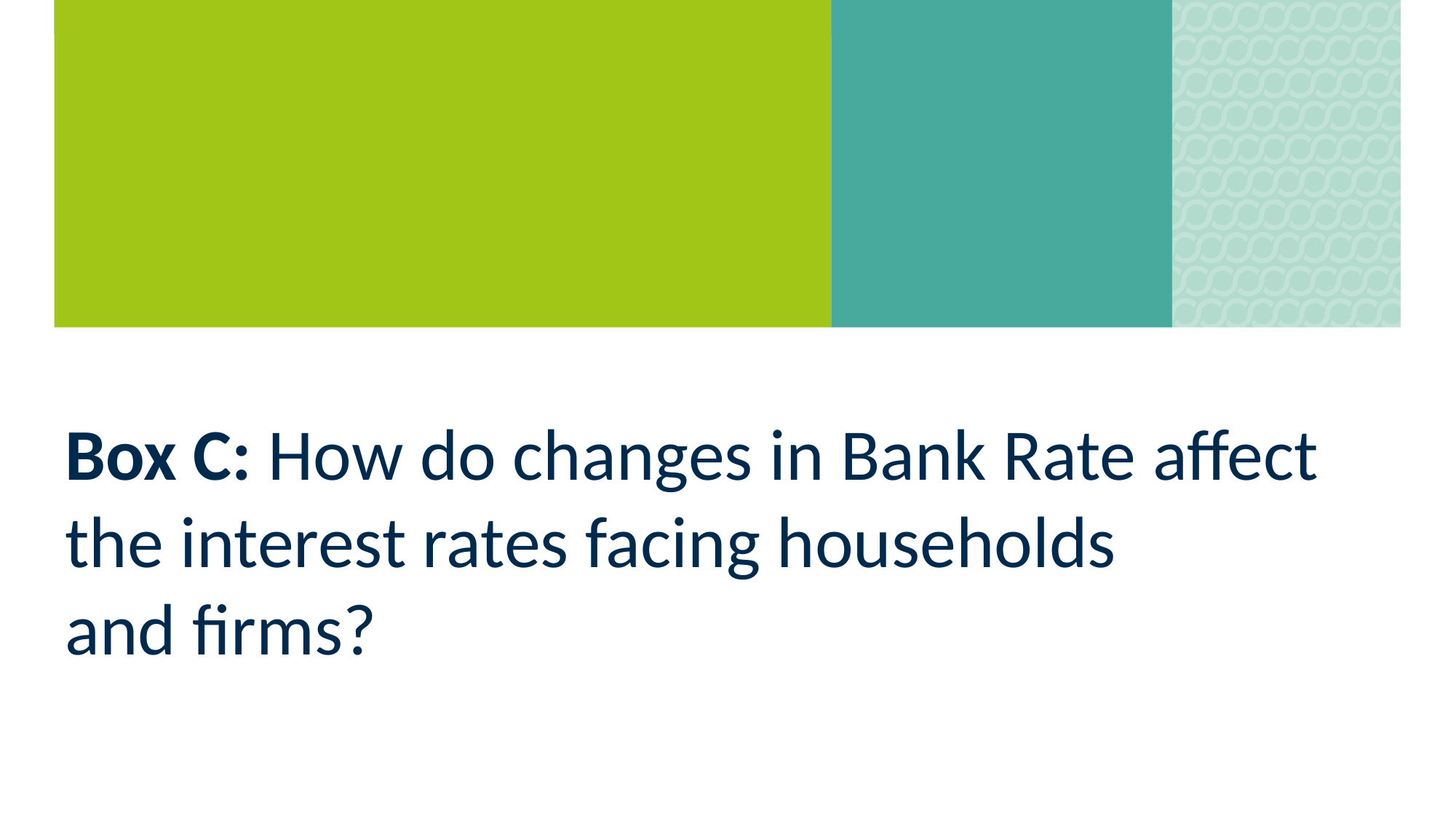

# Box C: How do changes in Bank Rate affect the interest rates facing households and firms?